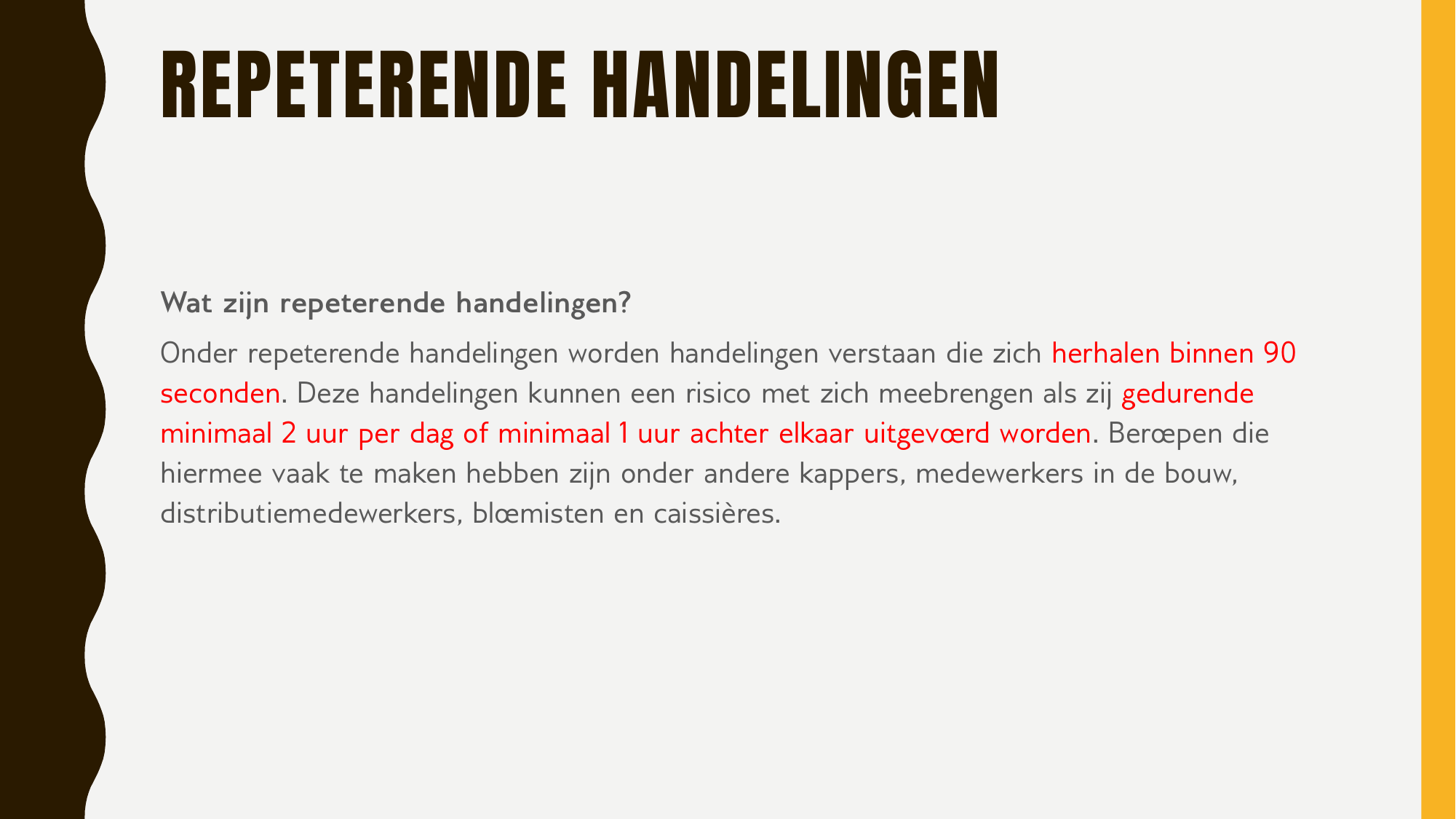

# Repeterende handelingen
Wat zijn repeterende handelingen?
Onder repeterende handelingen worden handelingen verstaan die zich herhalen binnen 90 seconden. Deze handelingen kunnen een risico met zich meebrengen als zij gedurende minimaal 2 uur per dag of minimaal 1 uur achter elkaar uitgevoerd worden. Beroepen die hiermee vaak te maken hebben zijn onder andere kappers, medewerkers in de bouw, distributiemedewerkers, bloemisten en caissières.